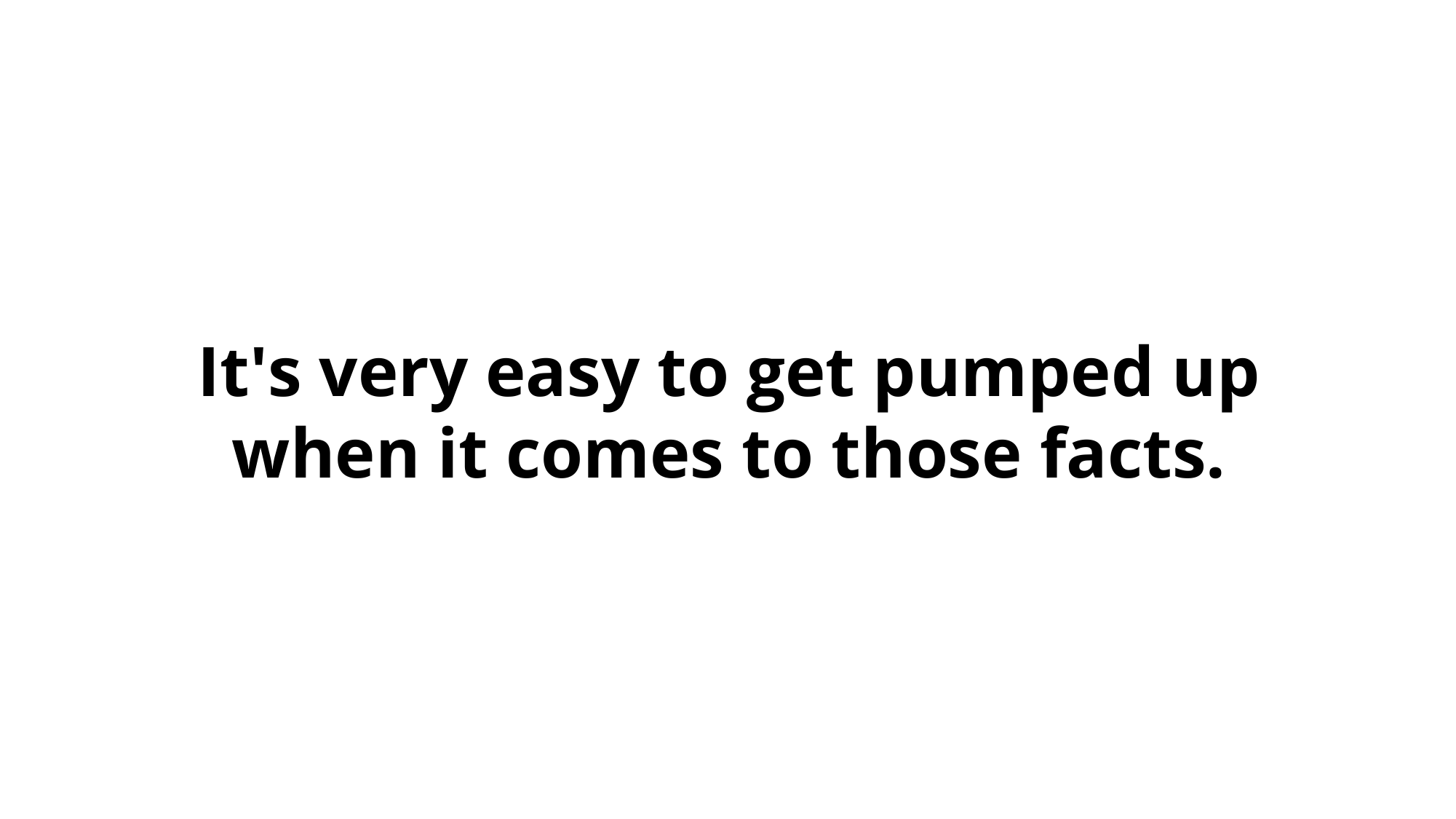

It's very easy to get pumped up when it comes to those facts.